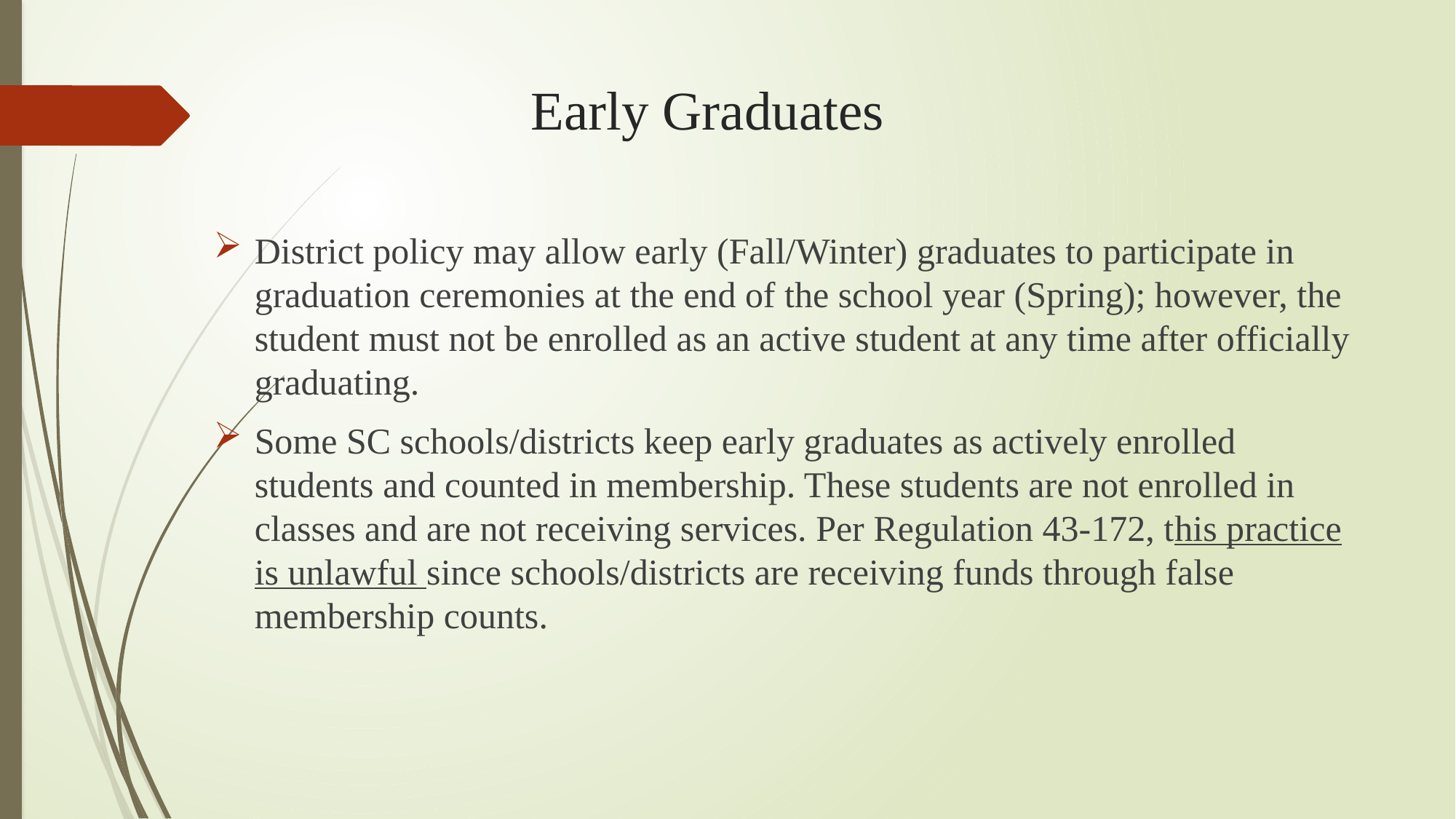

# Early Graduates
District policy may allow early (Fall/Winter) graduates to participate in graduation ceremonies at the end of the school year (Spring); however, the student must not be enrolled as an active student at any time after officially graduating.
Some SC schools/districts keep early graduates as actively enrolled students and counted in membership. These students are not enrolled in classes and are not receiving services. Per Regulation 43-172, this practice is unlawful since schools/districts are receiving funds through false membership counts.